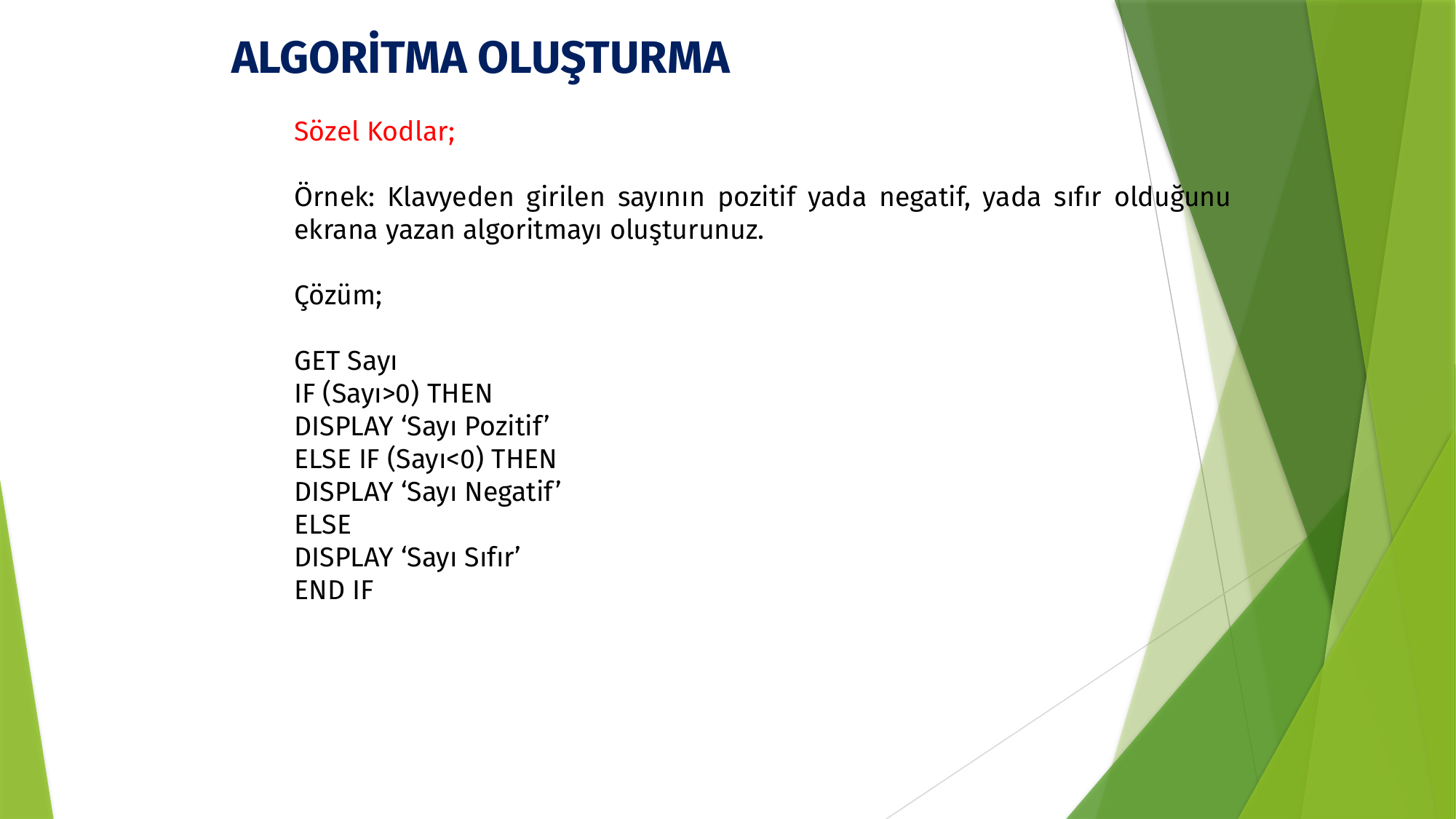

ALGORİTMA OLUŞTURMA
Sözel Kodlar;

Örnek: Klavyeden girilen sayının pozitif yada negatif, yada sıfır olduğunu ekrana yazan algoritmayı oluşturunuz.

Çözüm;

GET Sayı
IF (Sayı>0) THEN
DISPLAY ‘Sayı Pozitif’
ELSE IF (Sayı<0) THEN
DISPLAY ‘Sayı Negatif’
ELSE
DISPLAY ‘Sayı Sıfır’
END IF